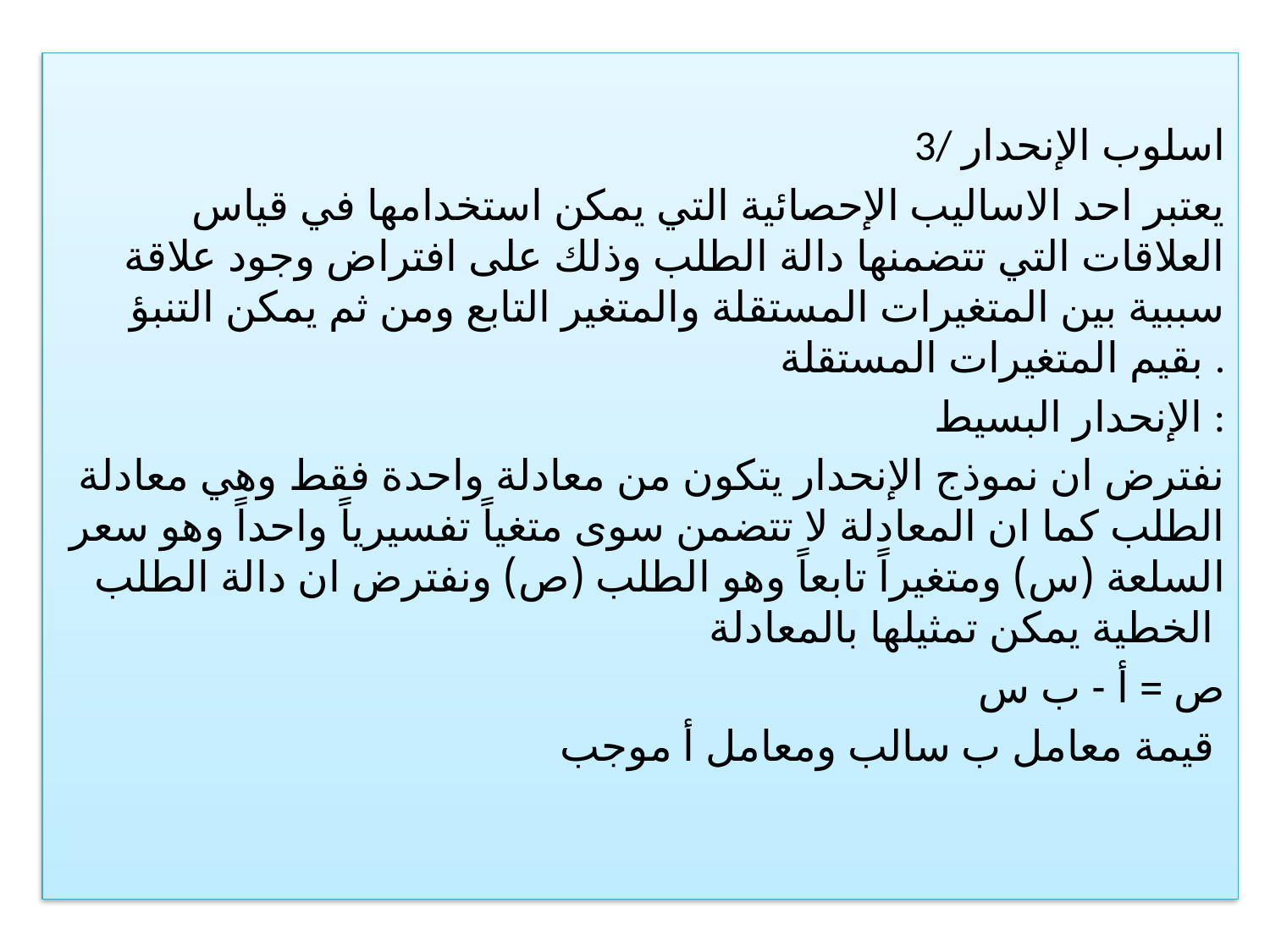

3/ اسلوب الإنحدار
يعتبر احد الاساليب الإحصائية التي يمكن استخدامها في قياس العلاقات التي تتضمنها دالة الطلب وذلك على افتراض وجود علاقة سببية بين المتغيرات المستقلة والمتغير التابع ومن ثم يمكن التنبؤ بقيم المتغيرات المستقلة .
الإنحدار البسيط :
نفترض ان نموذج الإنحدار يتكون من معادلة واحدة فقط وهي معادلة الطلب كما ان المعادلة لا تتضمن سوى متغياً تفسيرياً واحداً وهو سعر السلعة (س) ومتغيراً تابعاً وهو الطلب (ص) ونفترض ان دالة الطلب الخطية يمكن تمثيلها بالمعادلة
                       ص = أ - ب س
قيمة معامل ب سالب ومعامل أ موجب